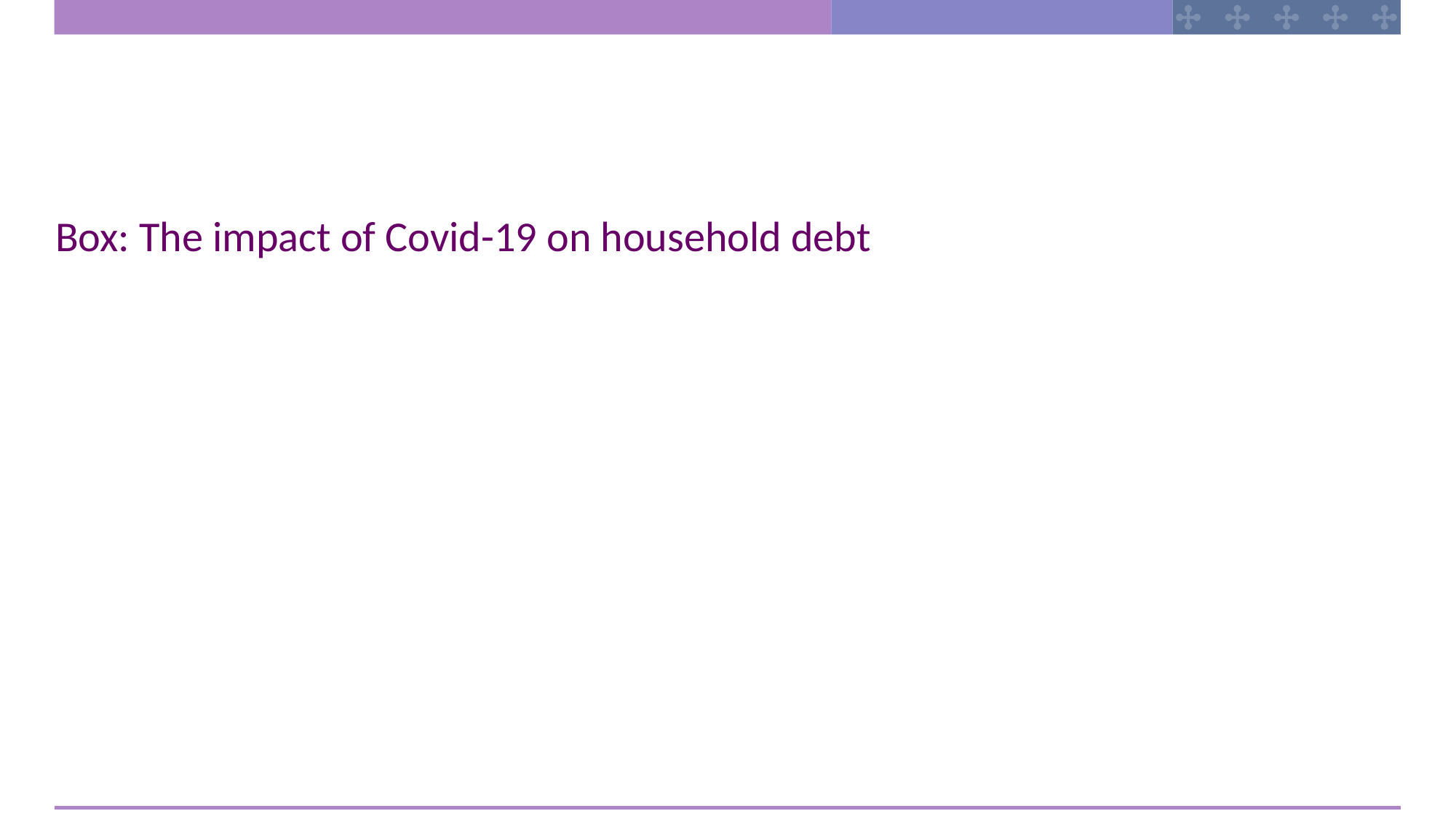

Box: The impact of Covid-19 on household debt